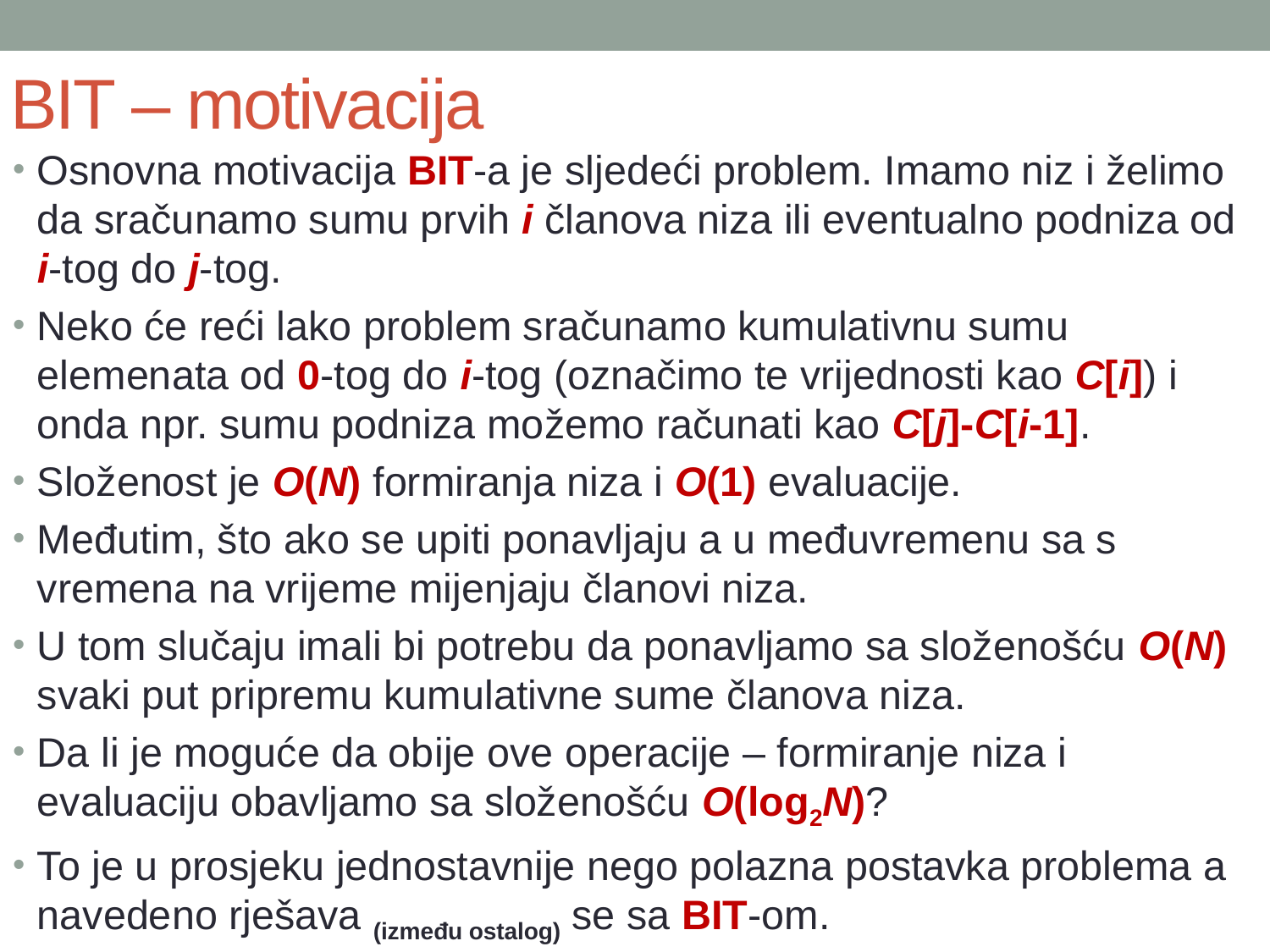

# BIT – motivacija
Osnovna motivacija BIT-a je sljedeći problem. Imamo niz i želimo da sračunamo sumu prvih i članova niza ili eventualno podniza od i-tog do j-tog.
Neko će reći lako problem sračunamo kumulativnu sumu elemenata od 0-tog do i-tog (označimo te vrijednosti kao C[i]) i onda npr. sumu podniza možemo računati kao C[j]-C[i-1].
Složenost je O(N) formiranja niza i O(1) evaluacije.
Međutim, što ako se upiti ponavljaju a u međuvremenu sa s vremena na vrijeme mijenjaju članovi niza.
U tom slučaju imali bi potrebu da ponavljamo sa složenošću O(N) svaki put pripremu kumulativne sume članova niza.
Da li je moguće da obije ove operacije – formiranje niza i evaluaciju obavljamo sa složenošću O(log2N)?
To je u prosjeku jednostavnije nego polazna postavka problema a navedeno rješava (između ostalog) se sa BIT-om.